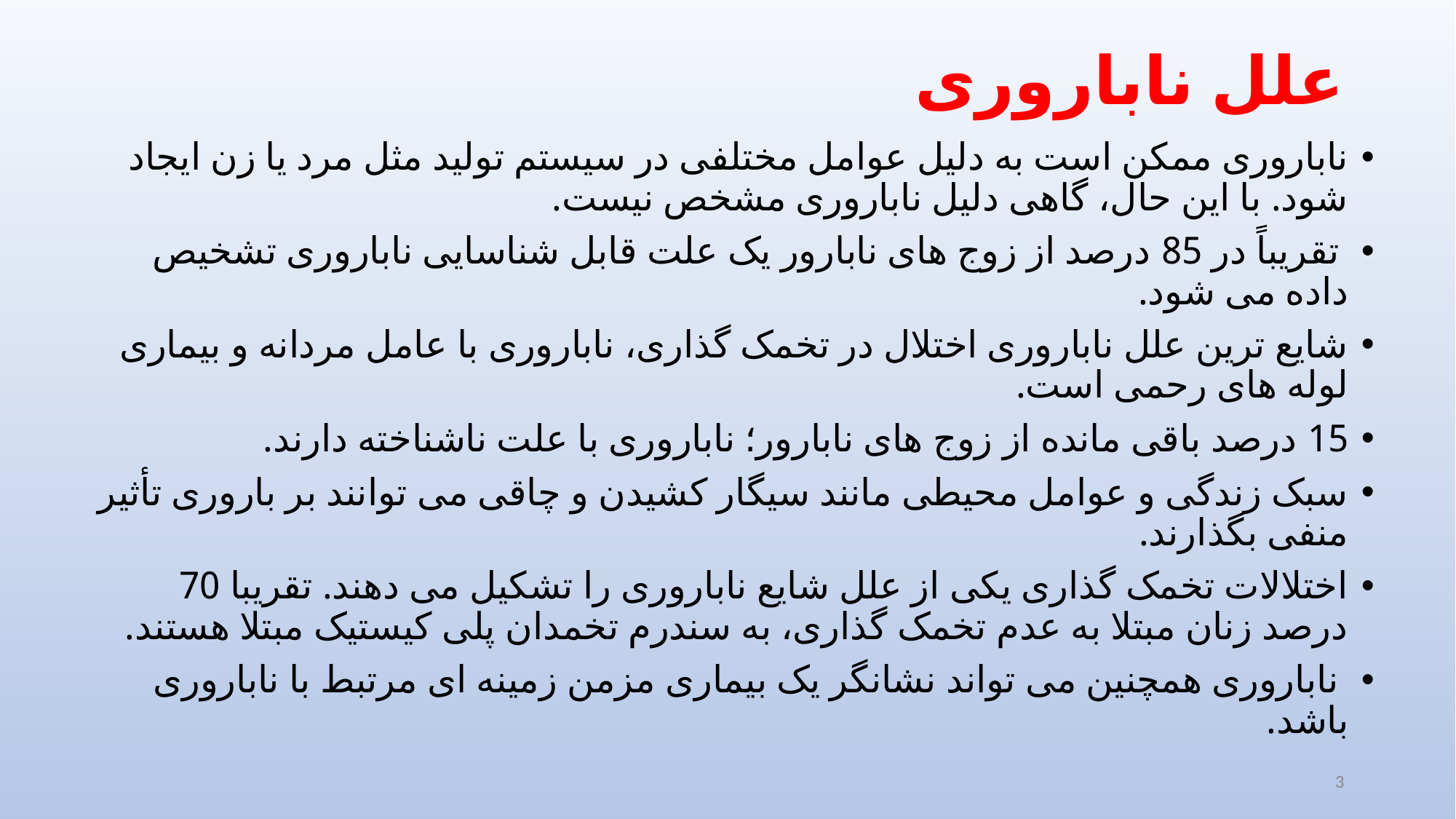

# علل ناباروری
ناباروری ممکن است به دلیل عوامل مختلفی در سیستم تولید مثل مرد یا زن ایجاد شود. با این حال، گاهی دلیل ناباروری مشخص نیست.
 تقریباً در 85 درصد از زوج های نابارور یک علت قابل شناسایی ناباروری تشخیص داده می شود.
شایع ترین علل ناباروری اختلال در تخمک گذاری، ناباروری با عامل مردانه و بیماری لوله های رحمی است.
15 درصد باقی مانده از زوج های نابارور؛ ناباروری با علت ناشناخته دارند.
سبک زندگی و عوامل محیطی مانند سیگار کشیدن و چاقی می توانند بر باروری تأثیر منفی بگذارند.
اختلالات تخمک گذاری یکی از علل شایع ناباروری را تشکیل می دهند. تقریبا 70 درصد زنان مبتلا به عدم تخمک گذاری، به سندرم تخمدان پلی کیستیک مبتلا هستند.
 ناباروری همچنین می تواند نشانگر یک بیماری مزمن زمینه ای مرتبط با ناباروری باشد.
3